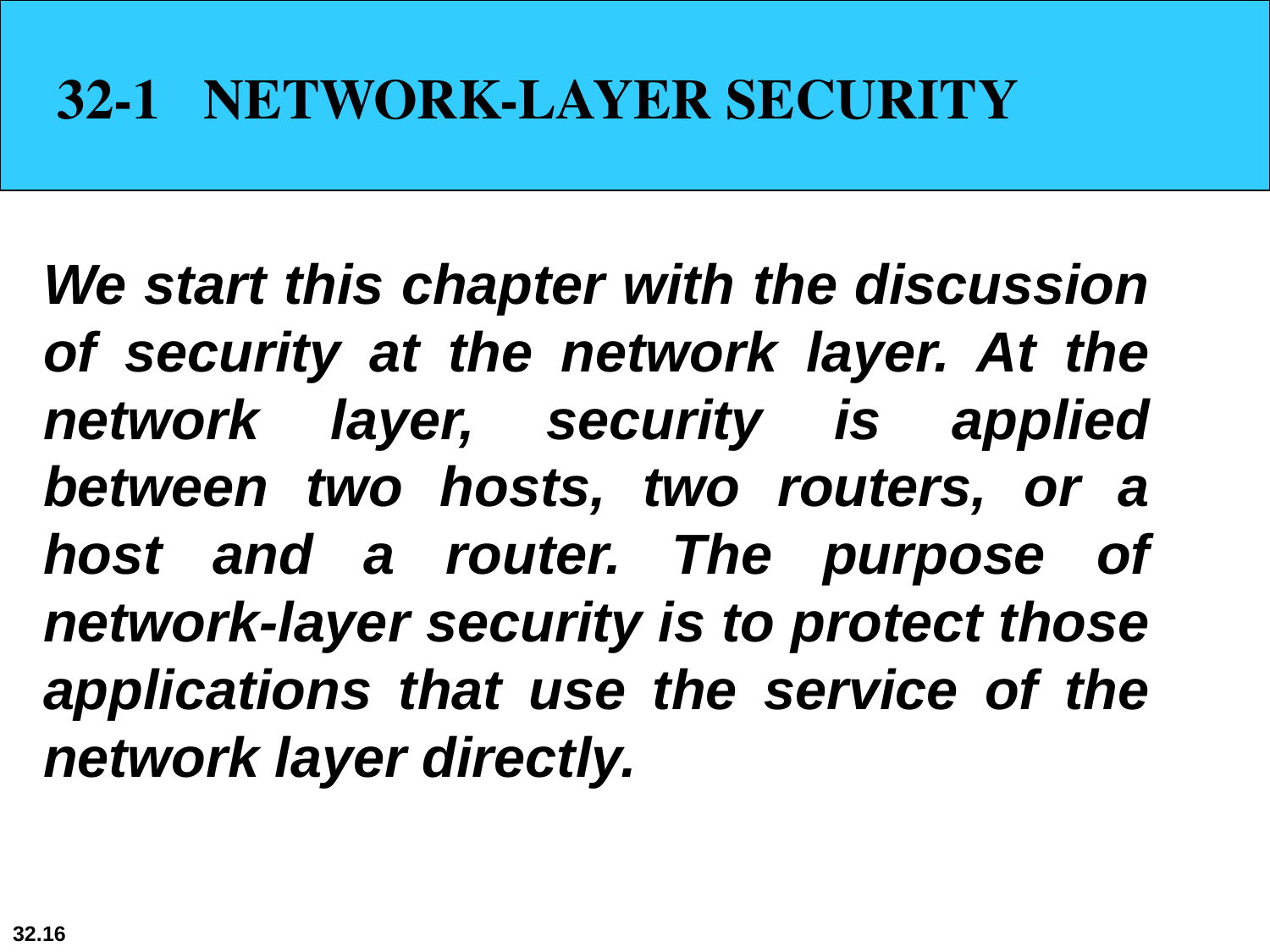

32-1   NETWORK-LAYER SECURITY
We start this chapter with the discussion of security at the network layer. At the network layer, security is applied between two hosts, two routers, or a host and a router. The purpose of network-layer security is to protect those applications that use the service of the network layer directly.
32.16